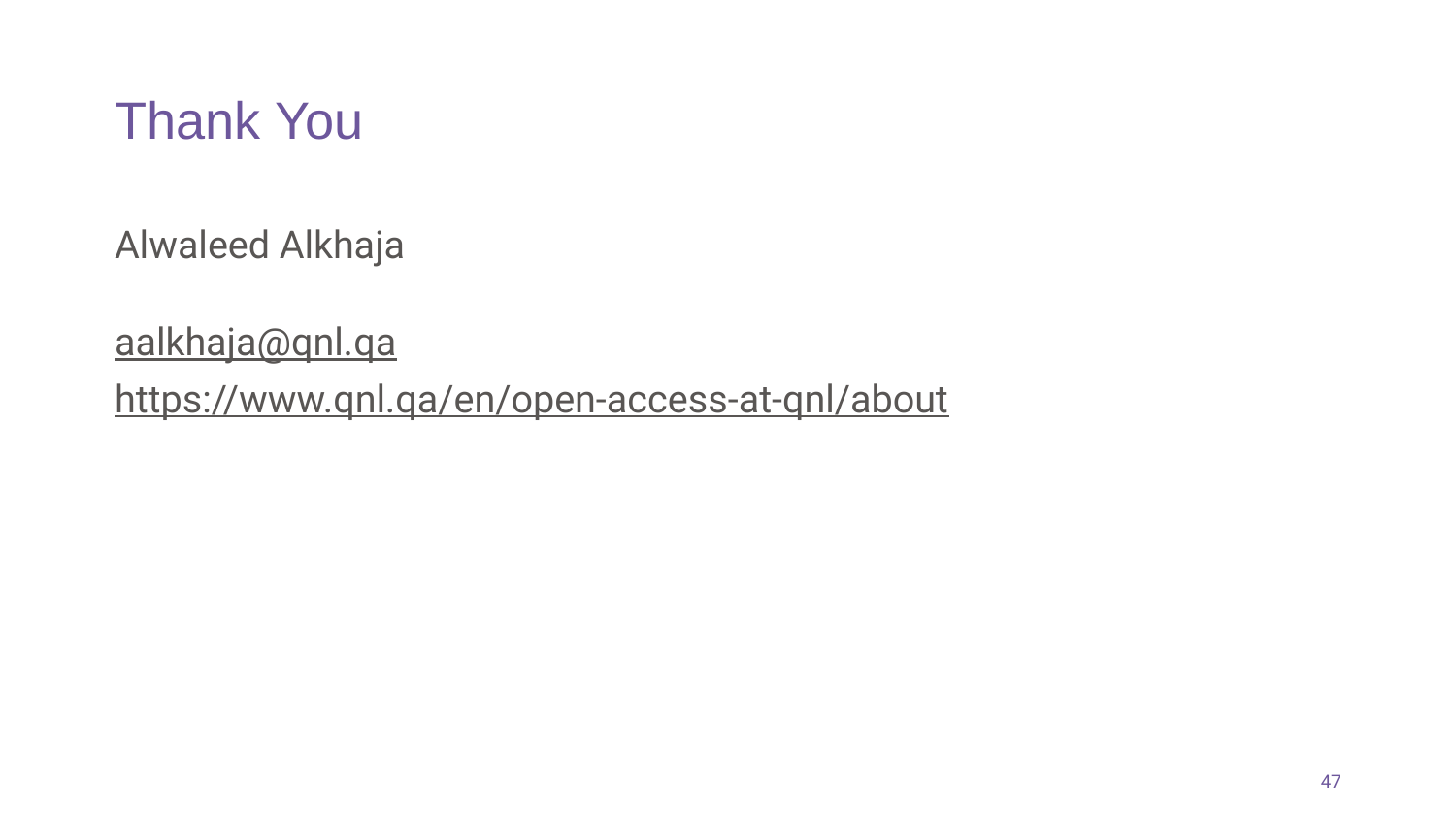

# Thank You
Alwaleed Alkhaja

aalkhaja@qnl.qa
https://www.qnl.qa/en/open-access-at-qnl/about
47